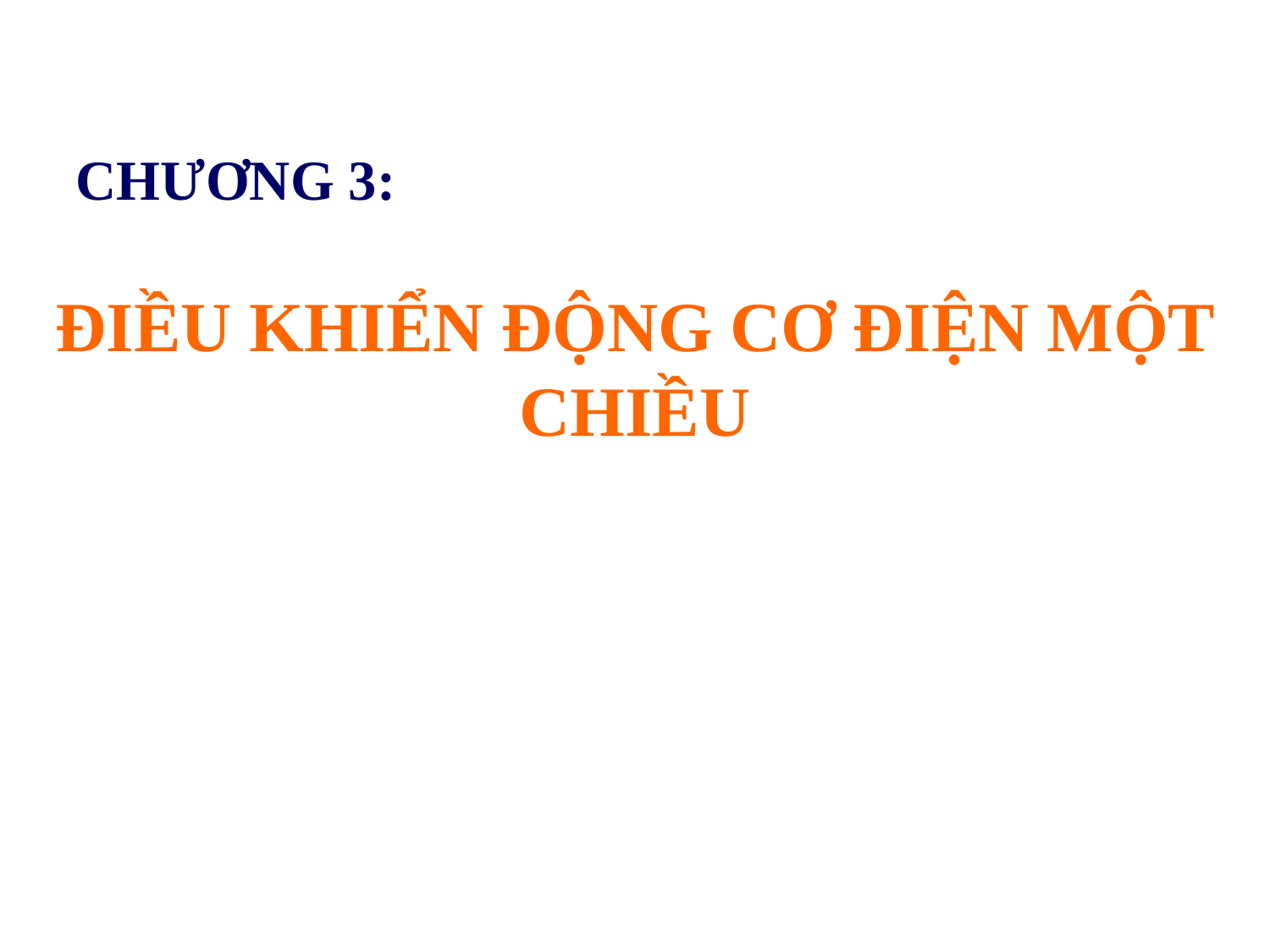

CHƯƠNG 3:
ĐIỀU KHIỂN ĐỘNG CƠ ĐIỆN MỘT CHIỀU